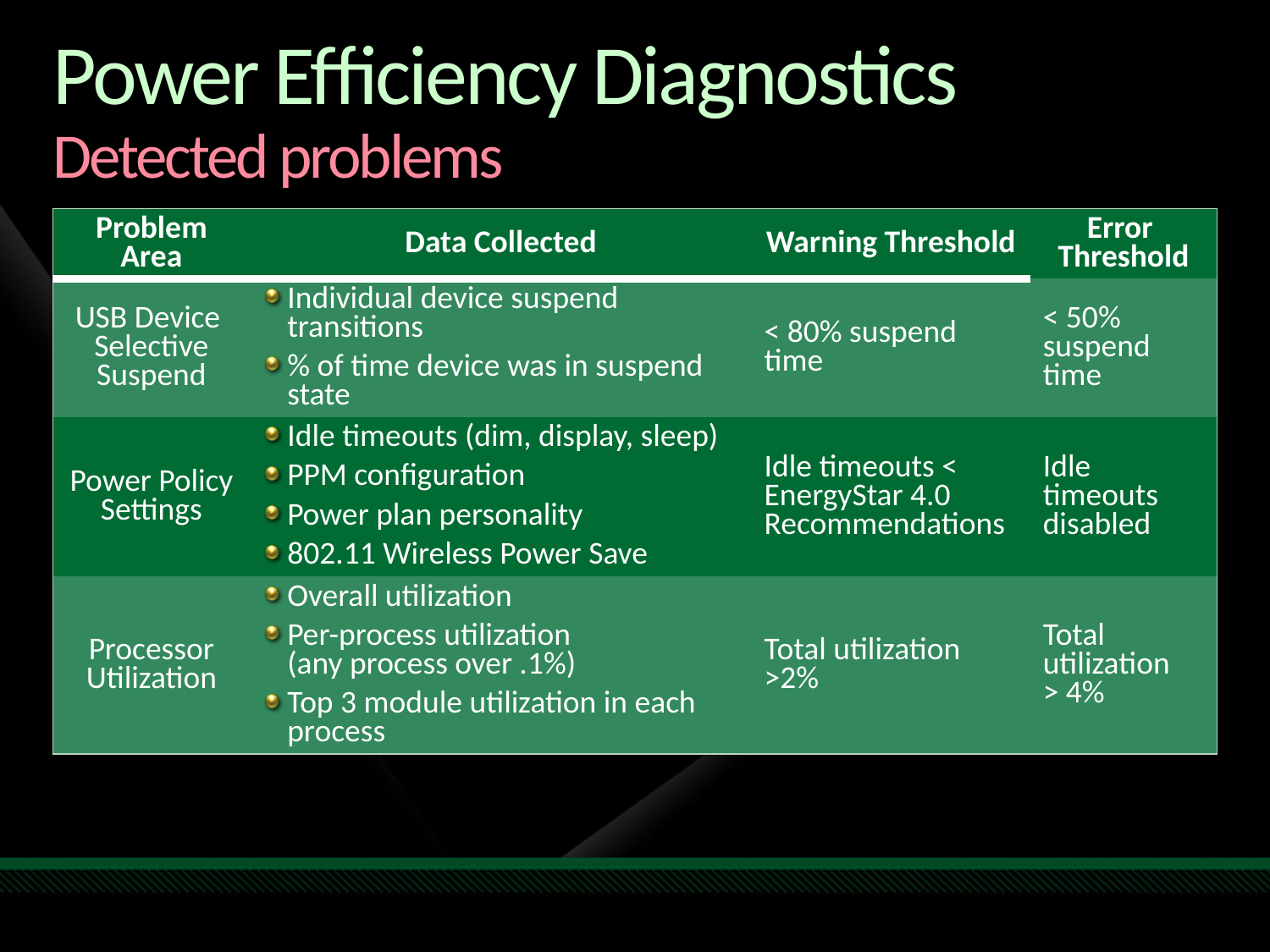

# Power Efficiency Diagnostics Detected problems
| Problem Area | Data Collected | Warning Threshold | Error Threshold |
| --- | --- | --- | --- |
| USB Device Selective Suspend | Individual device suspend transitions % of time device was in suspend state | < 80% suspend time | < 50% suspend time |
| Power Policy Settings | Idle timeouts (dim, display, sleep) PPM configuration Power plan personality 802.11 Wireless Power Save | Idle timeouts < EnergyStar 4.0 Recommendations | Idle timeouts disabled |
| Processor Utilization | Overall utilization Per-process utilization (any process over .1%) Top 3 module utilization in each process | Total utilization >2% | Total utilization > 4% |